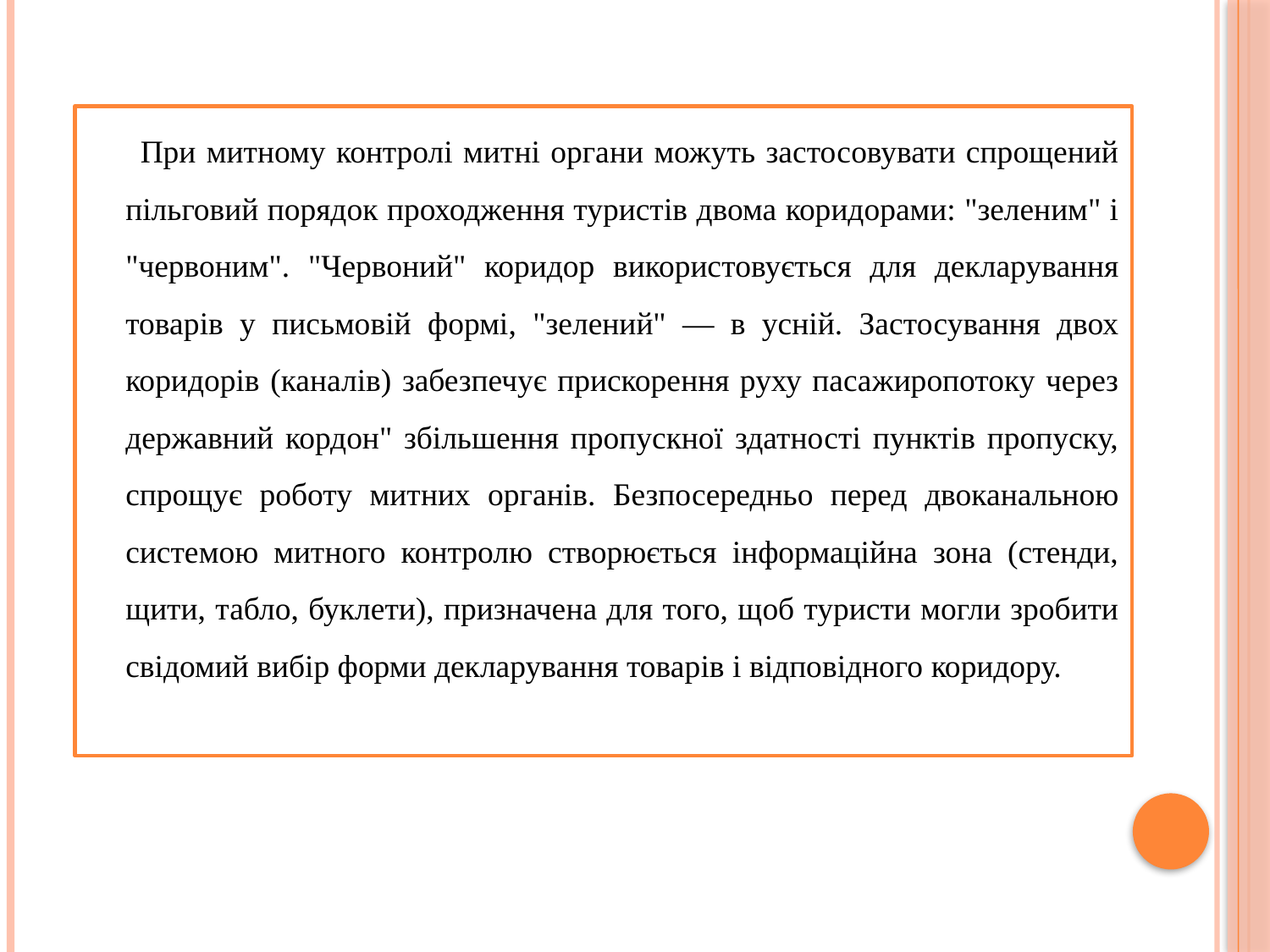

При митному контролі митні органи можуть застосовувати спрощений пільговий порядок проходження туристів двома коридорами: "зеленим" і "червоним". "Червоний" коридор використовується для декларування товарів у письмовій формі, "зелений" — в усній. Застосування двох коридорів (каналів) забезпечує прискорення руху пасажиропотоку через державний кордон" збільшення пропускної здатності пунктів пропуску, спрощує роботу митних органів. Безпосередньо перед двоканальною системою митного контролю створюється інформаційна зона (стенди, щити, табло, буклети), призначена для того, щоб туристи могли зробити свідомий вибір форми декларування товарів і відповідного коридору.